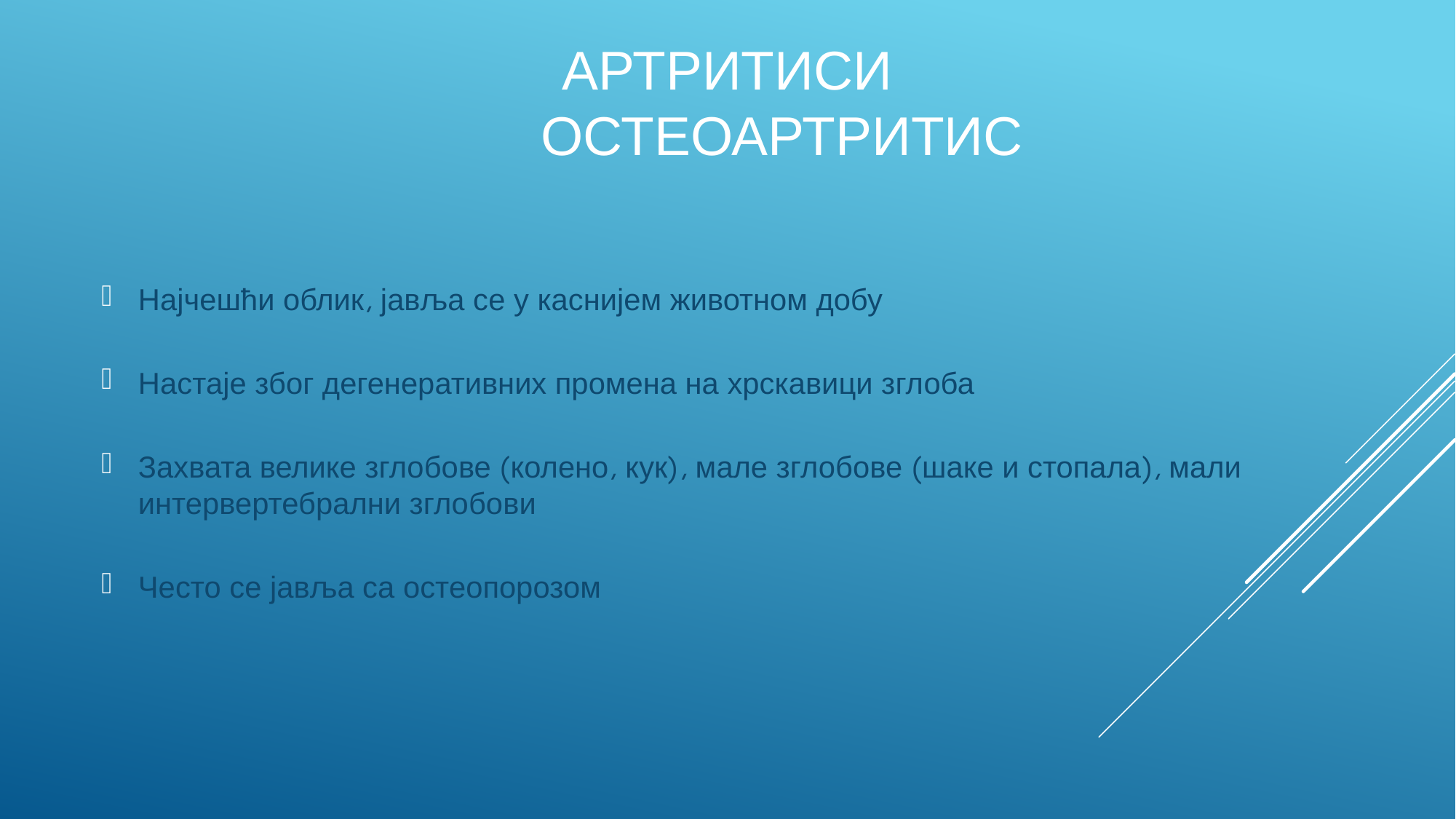

# АРТРИТИСИ ОСТЕОАРТРИТИС

Најчешћи облик, јавља се у каснијем животном добу

Настаје због дегенеративних промена на хрскавици зглоба

Захвата велике зглобове (колено, кук), мале зглобове (шаке и стопала), мали интервертебрални зглобови

Често се јавља са остеопорозом